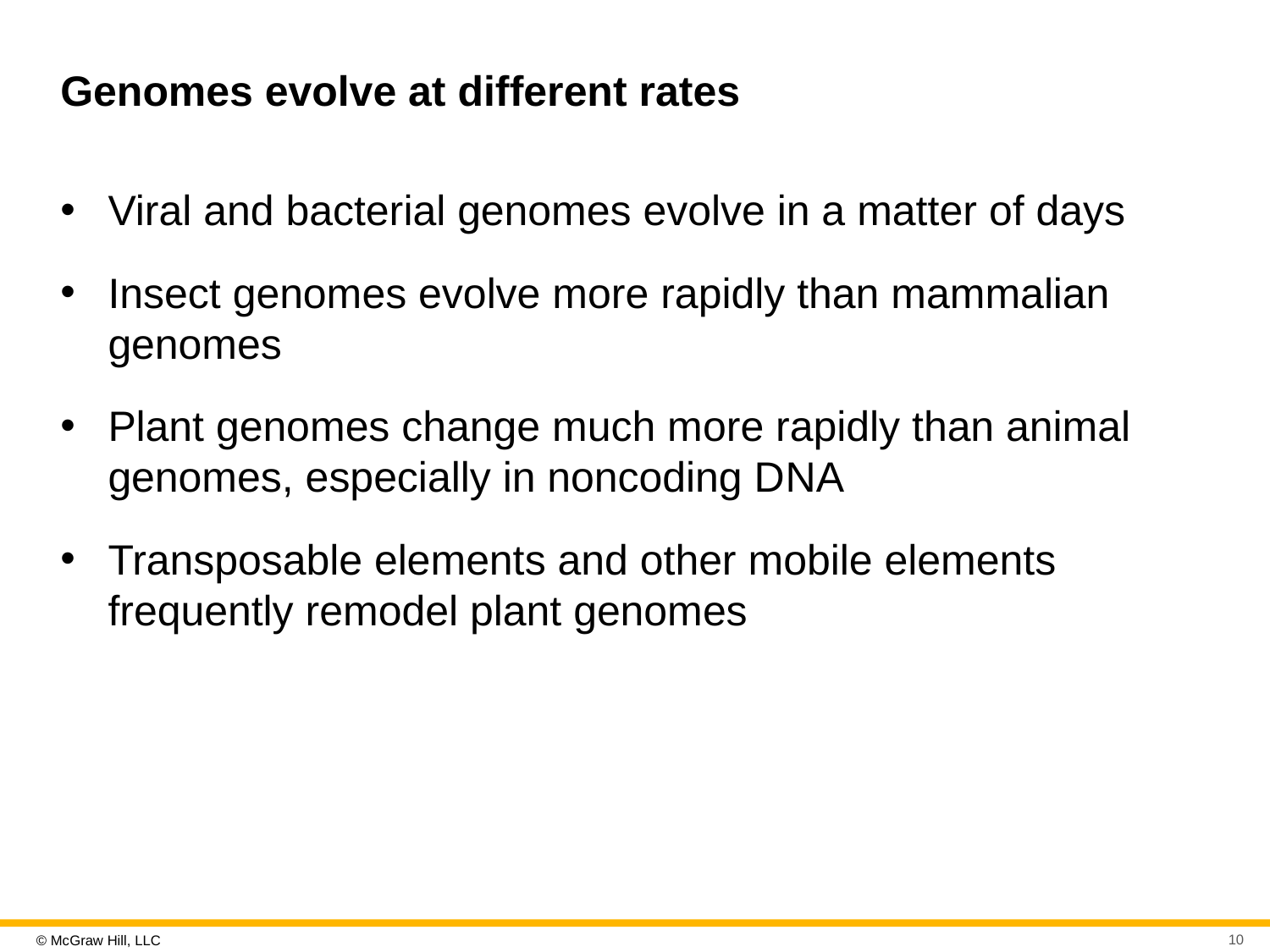

# Genomes evolve at different rates
Viral and bacterial genomes evolve in a matter of days
Insect genomes evolve more rapidly than mammalian genomes
Plant genomes change much more rapidly than animal genomes, especially in noncoding D N A
Transposable elements and other mobile elements frequently remodel plant genomes
10